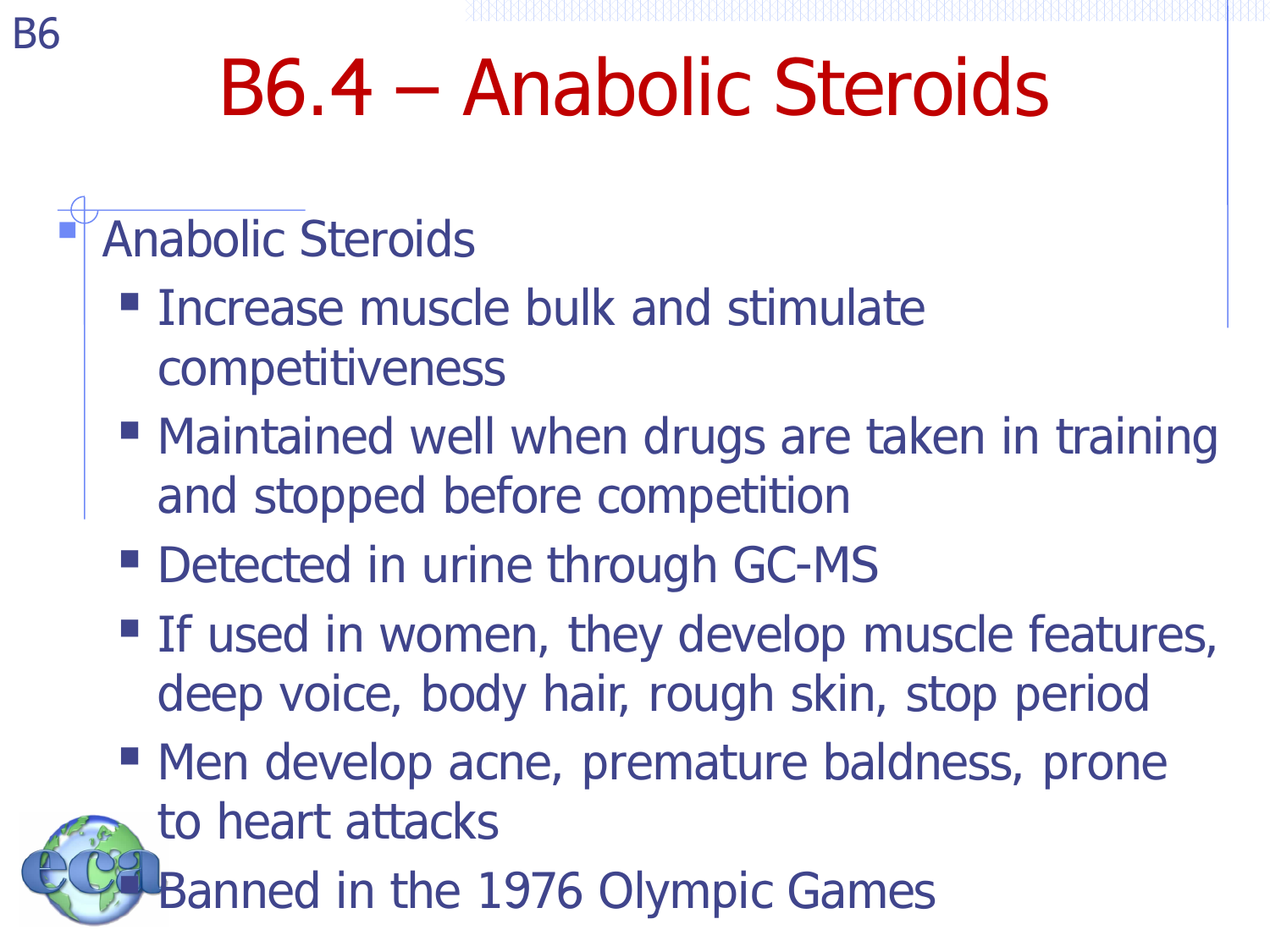

# B6.4 – Anabolic Steroids
Anabolic Steroids
Increase muscle bulk and stimulate competitiveness
Maintained well when drugs are taken in training and stopped before competition
Detected in urine through GC-MS
If used in women, they develop muscle features, deep voice, body hair, rough skin, stop period
Men develop acne, premature baldness, prone to heart attacks
Banned in the 1976 Olympic Games